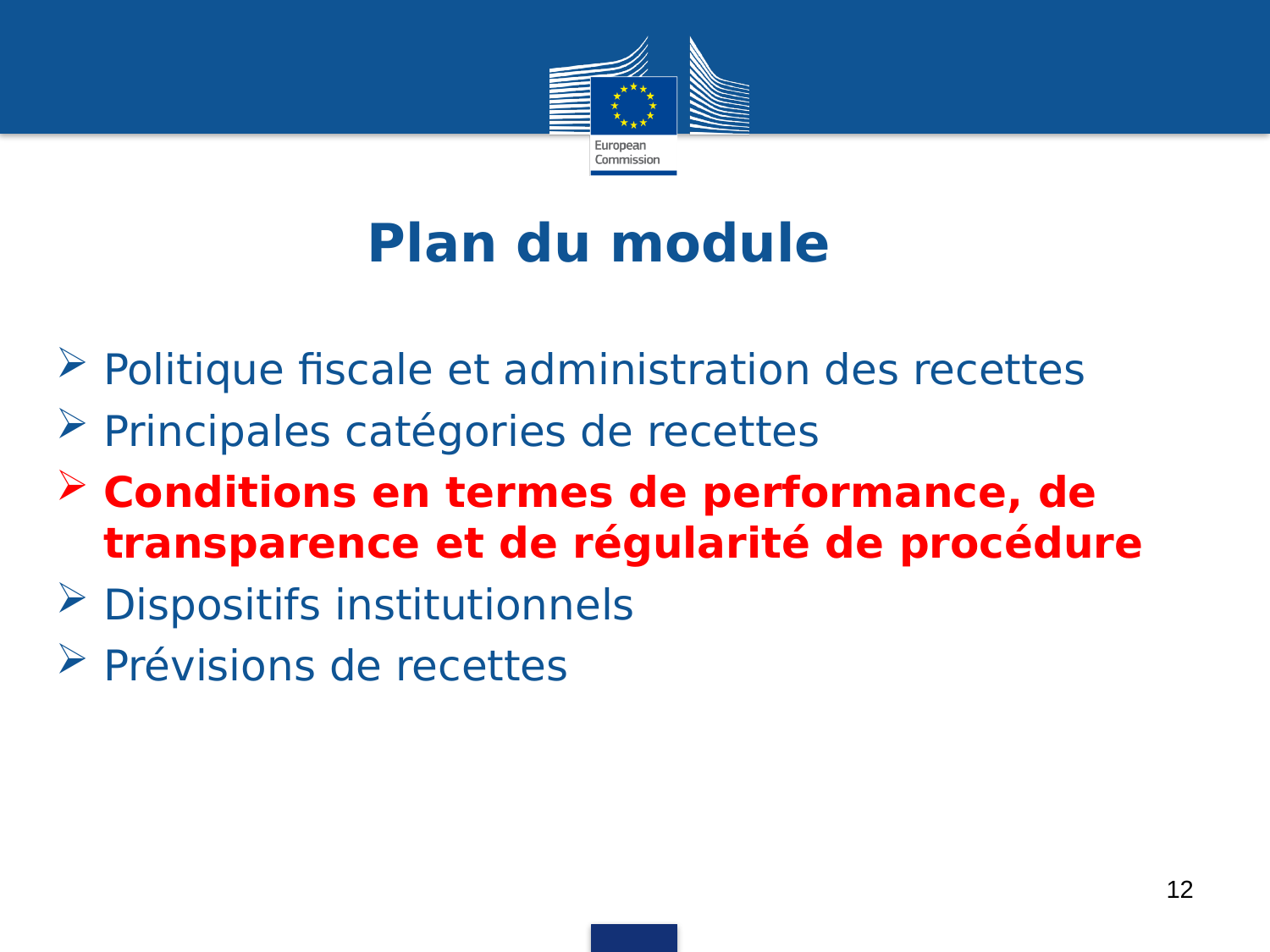

Plan du module
Politique fiscale et administration des recettes
Principales catégories de recettes
Conditions en termes de performance, de transparence et de régularité de procédure
Dispositifs institutionnels
Prévisions de recettes

12